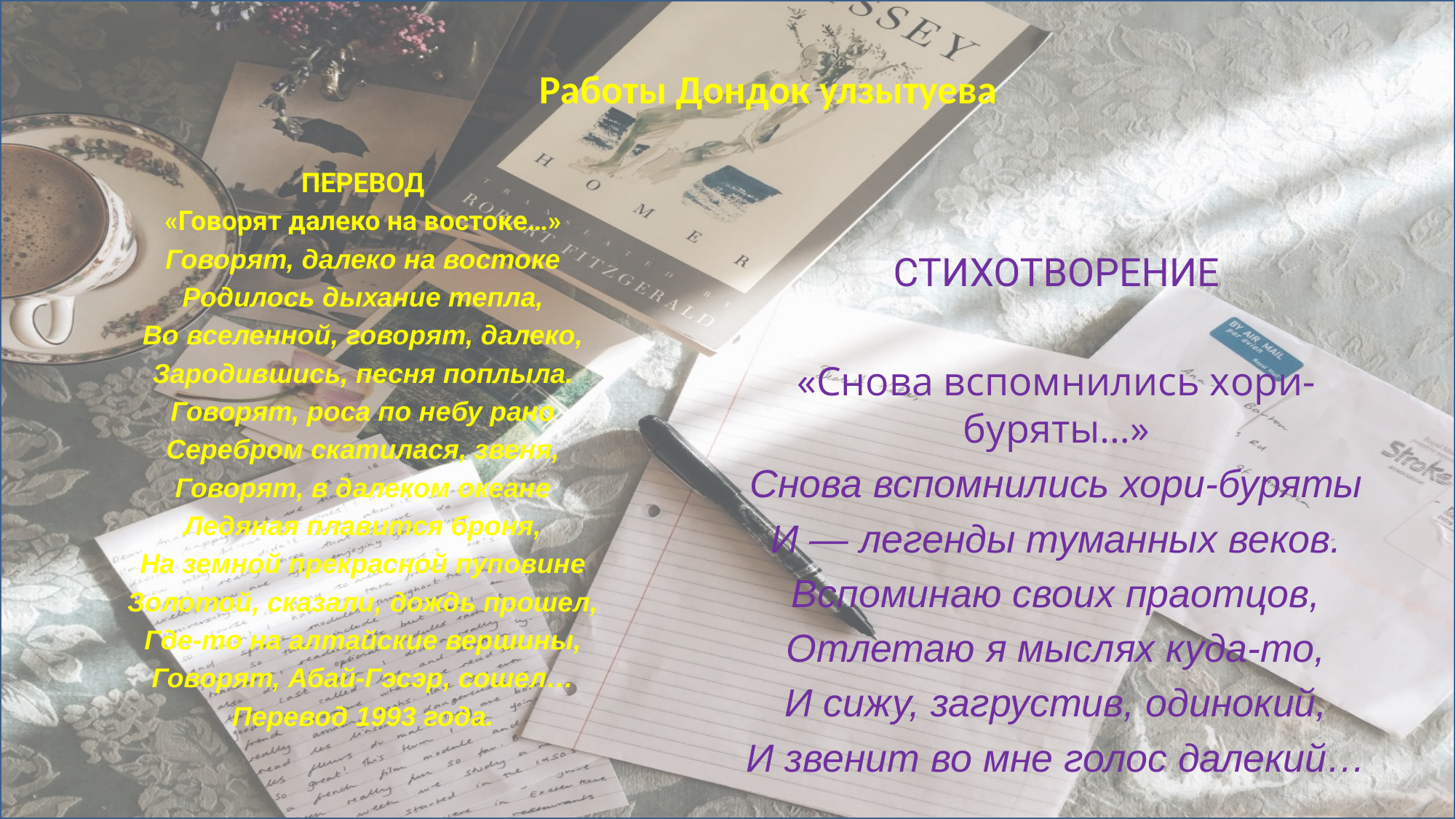

# Работы Дондок улзытуева
ПЕРЕВОД
«Говорят далеко на востоке…»
Говорят, далеко на востоке
Родилось дыхание тепла,
Во вселенной, говорят, далеко,
Зародившись, песня поплыла.
Говорят, роса по небу рано
Серебром скатилася, звеня,
Говорят, в далеком океане
Ледяная плавится броня,
На земной прекрасной пуповине
Золотой, сказали, дождь прошел,
Где-то на алтайские вершины,
Говорят, Абай-Гэсэр, сошел…
Перевод 1993 года.

СТИХОТВОРЕНИЕ

«Снова вспомнились хори-буряты…»
Снова вспомнились хори-буряты
И — легенды туманных веков.
Вспоминаю своих праотцов,
Отлетаю я мыслях куда-то,
И сижу, загрустив, одинокий,
И звенит во мне голос далекий…